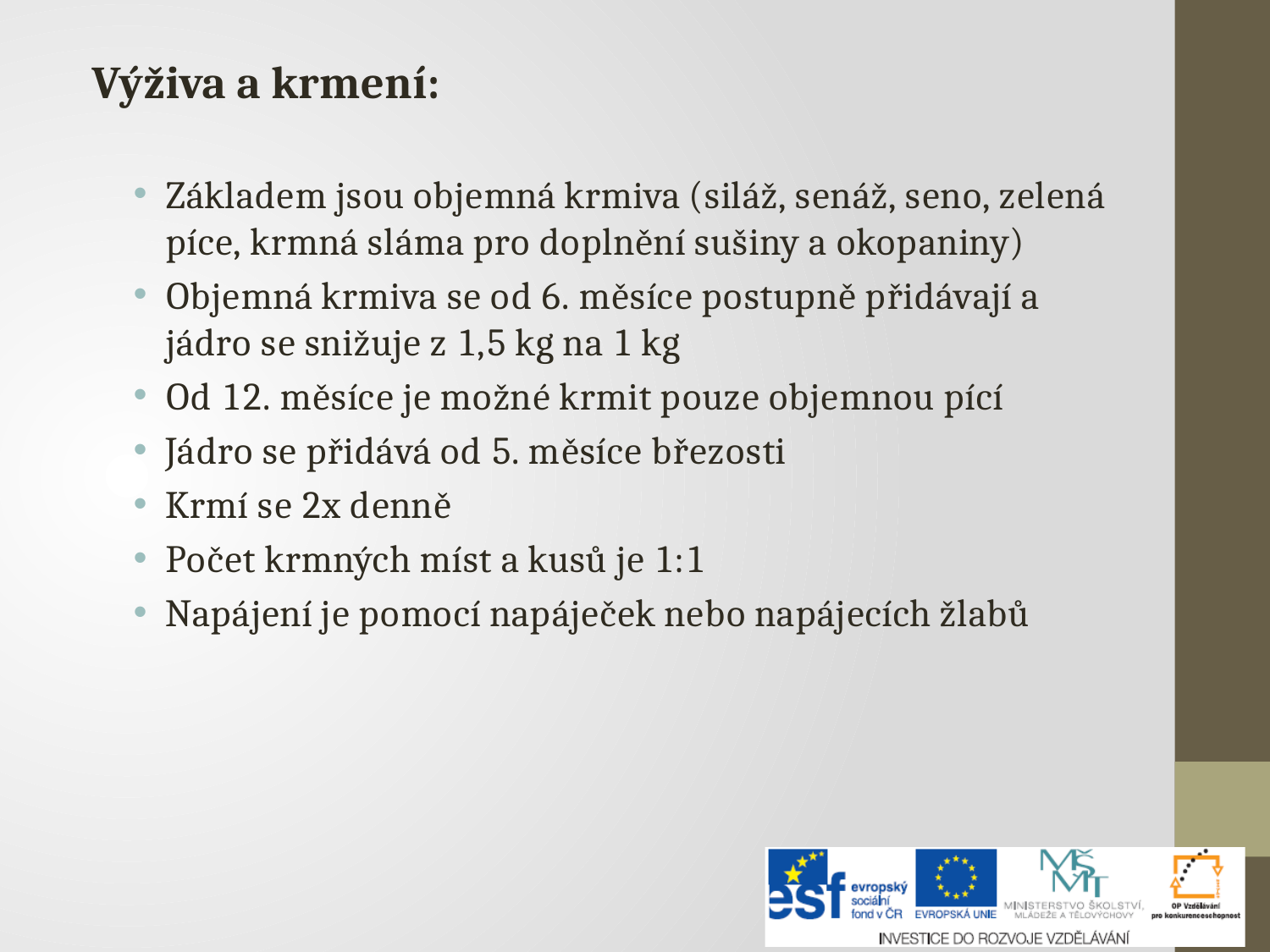

Výživa a krmení:

Základem jsou objemná krmiva (siláž, senáž, seno, zelená píce, krmná sláma pro doplnění sušiny a okopaniny)
Objemná krmiva se od 6. měsíce postupně přidávají a jádro se snižuje z 1,5 kg na 1 kg
Od 12. měsíce je možné krmit pouze objemnou pící
Jádro se přidává od 5. měsíce březosti
Krmí se 2x denně
Počet krmných míst a kusů je 1:1
Napájení je pomocí napáječek nebo napájecích žlabů